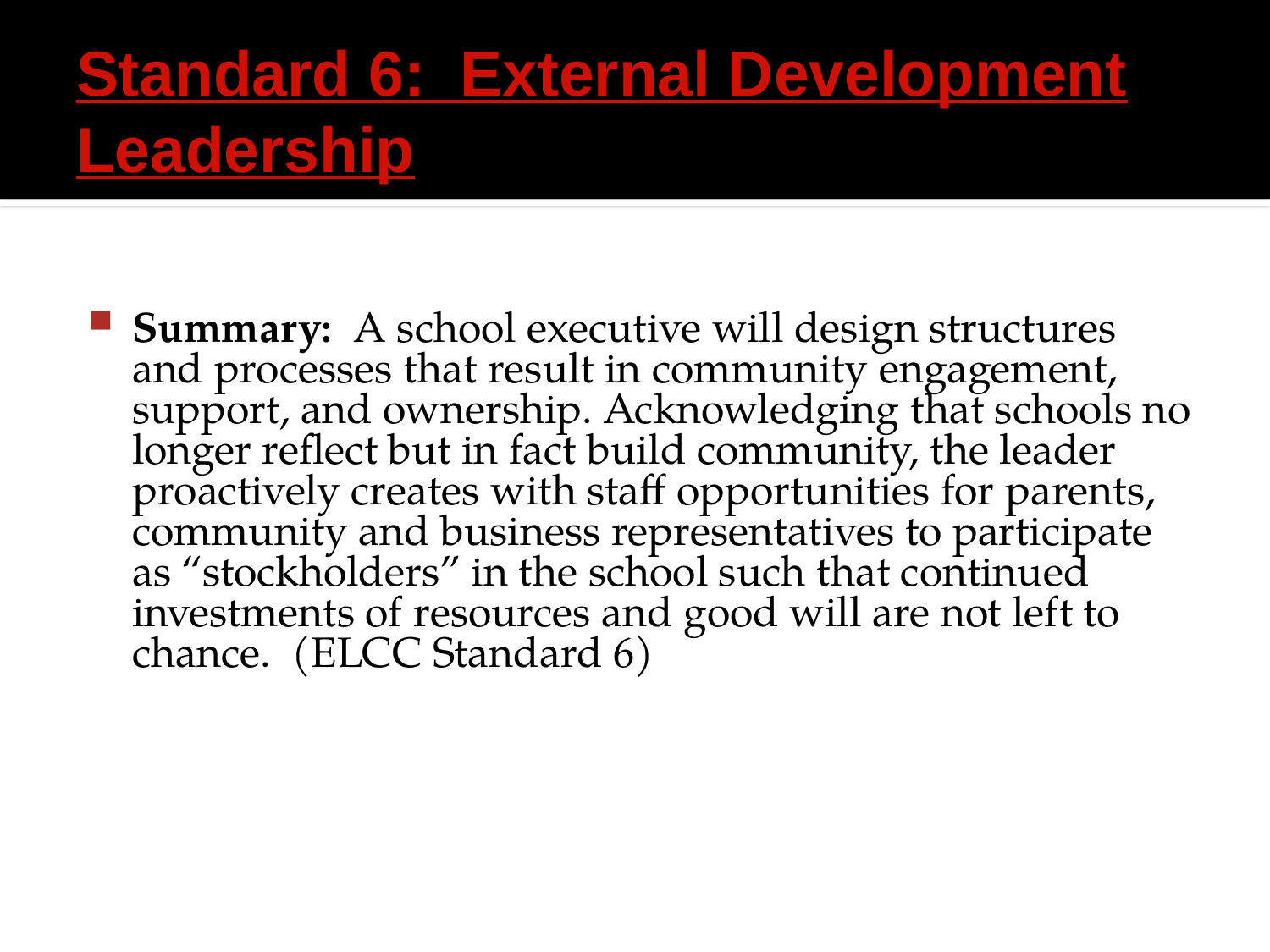

# Standard 6:  External Development Leadership

Summary:  A school executive will design structures and processes that result in community engagement, support, and ownership. Acknowledging that schools no longer reflect but in fact build community, the leader proactively creates with staff opportunities for parents, community and business representatives to participate as “stockholders” in the school such that continued investments of resources and good will are not left to chance.  (ELCC Standard 6)